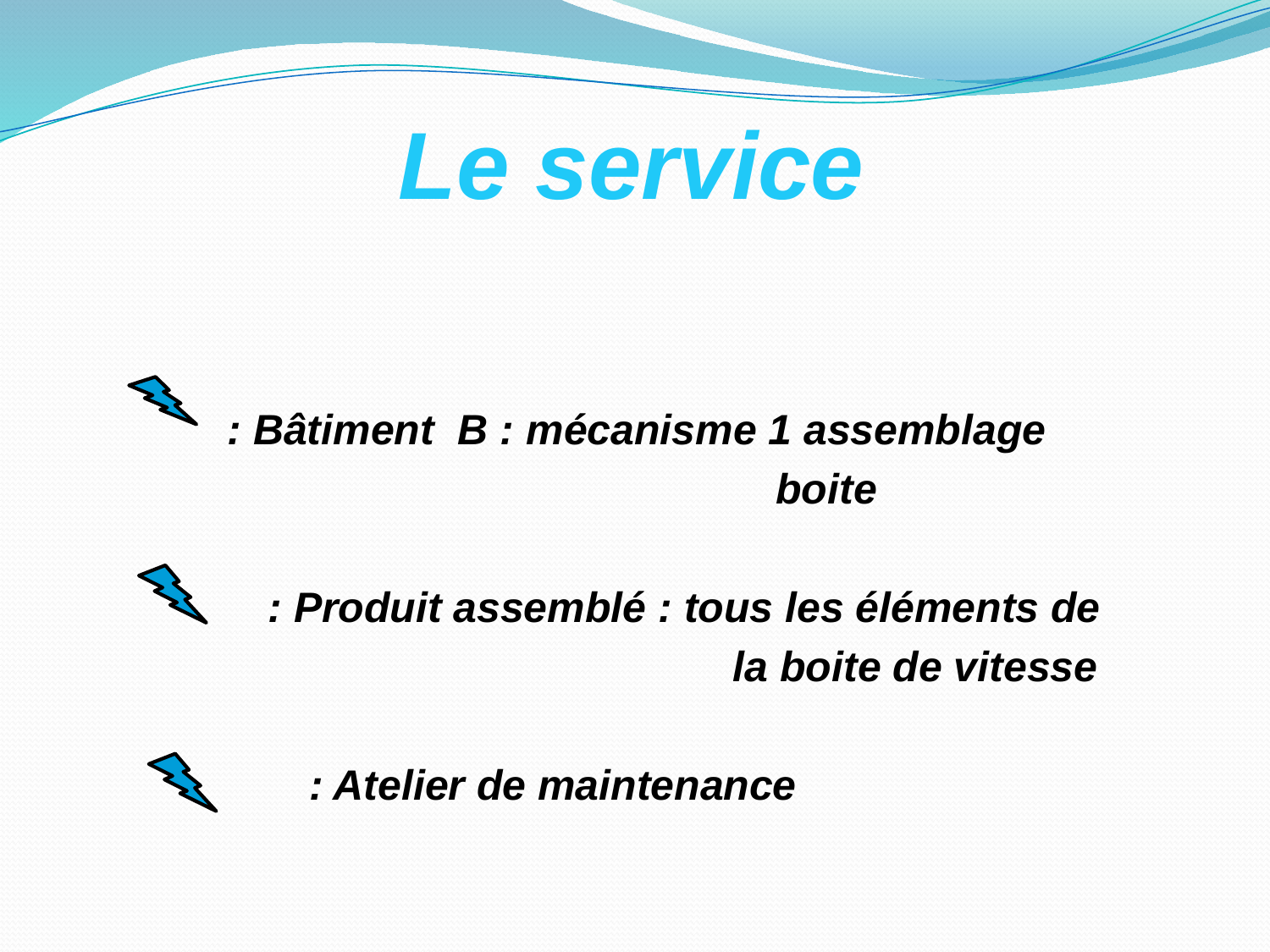

# Le service

          : Bâtiment  B : mécanisme 1 assemblage
                                 boite

           : Produit assemblé : tous les éléments de
                                                la boite de vitesse

                    : Atelier de maintenance